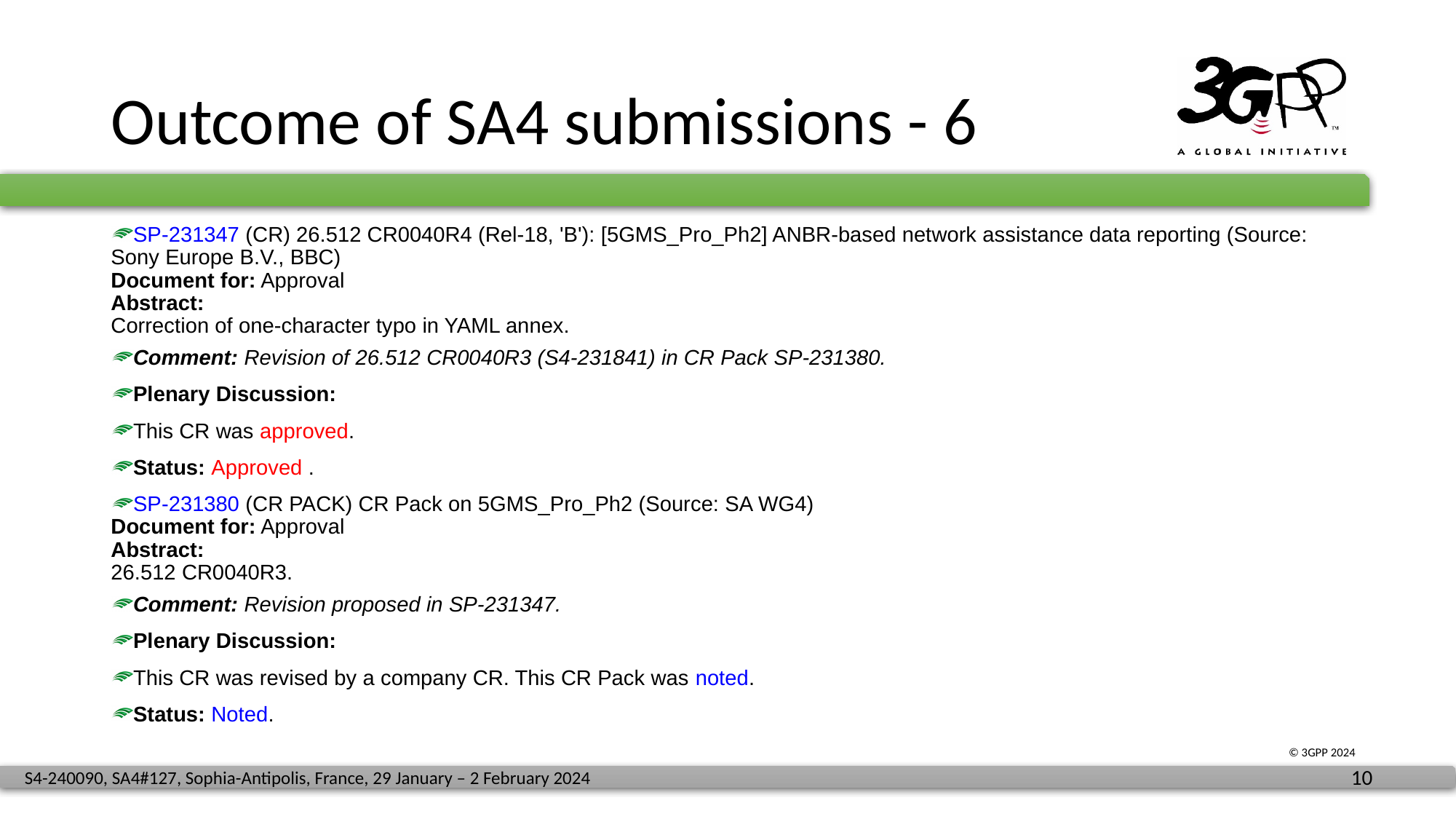

# Outcome of SA4 submissions - 6
SP-231347 (CR) 26.512 CR0040R4 (Rel-18, 'B'): [5GMS_Pro_Ph2] ANBR-based network assistance data reporting (Source: Sony Europe B.V., BBC)
Document for: Approval
Abstract:
Correction of one-character typo in YAML annex.
Comment: Revision of 26.512 CR0040R3 (S4-231841) in CR Pack SP-231380.
Plenary Discussion:
This CR was approved.
Status: Approved .
SP-231380 (CR PACK) CR Pack on 5GMS_Pro_Ph2 (Source: SA WG4)
Document for: Approval
Abstract:
26.512 CR0040R3.
Comment: Revision proposed in SP-231347.
Plenary Discussion:
This CR was revised by a company CR. This CR Pack was noted.
Status: Noted.